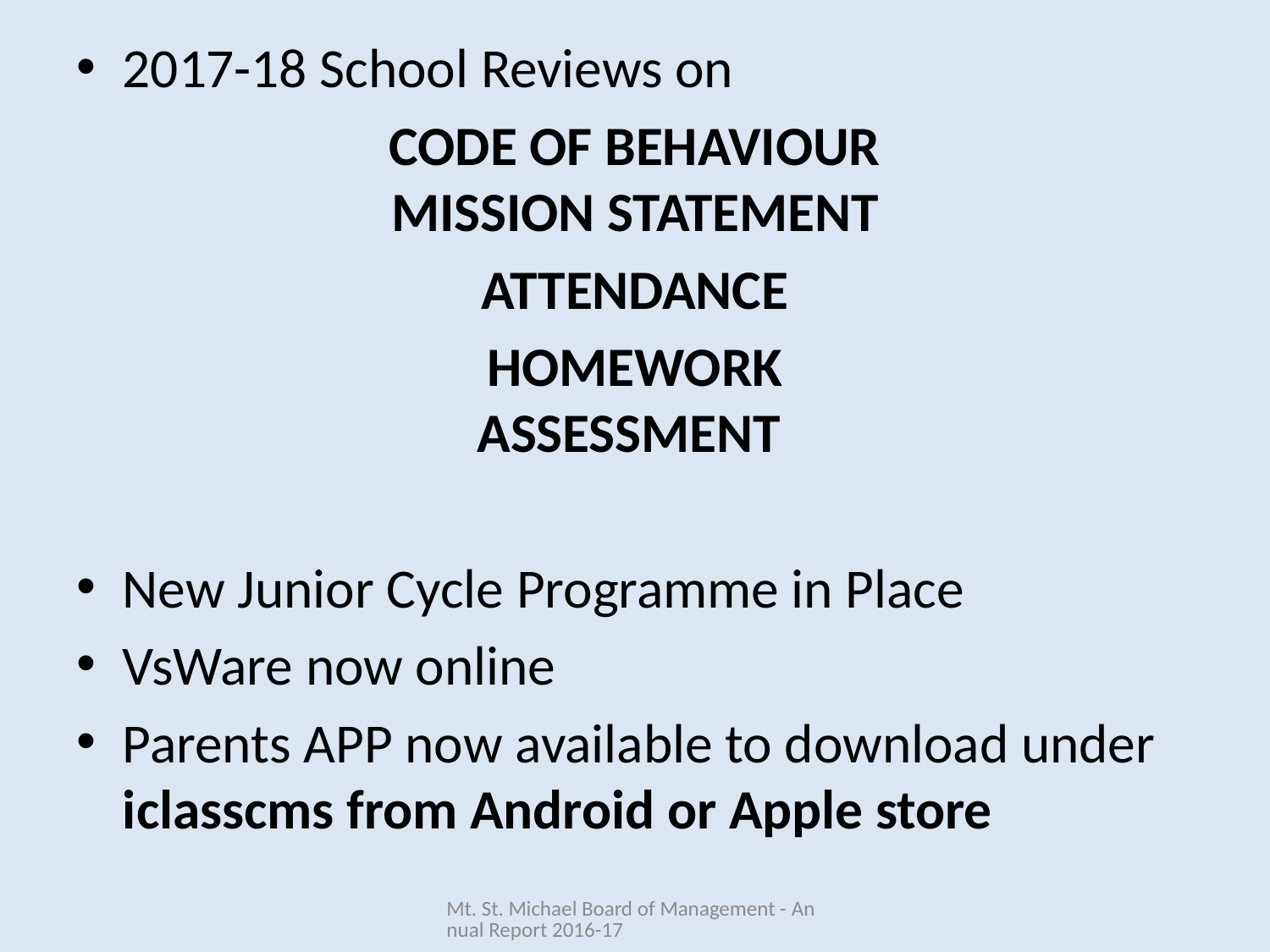

2017-18 School Reviews on
CODE OF BEHAVIOUR
MISSION STATEMENT
ATTENDANCE
HOMEWORK
ASSESSMENT

New Junior Cycle Programme in Place
VsWare now online
Parents APP now available to download under iclasscms from Android or Apple store
Mt. St. Michael Board of Management - Annual Report 2016-17